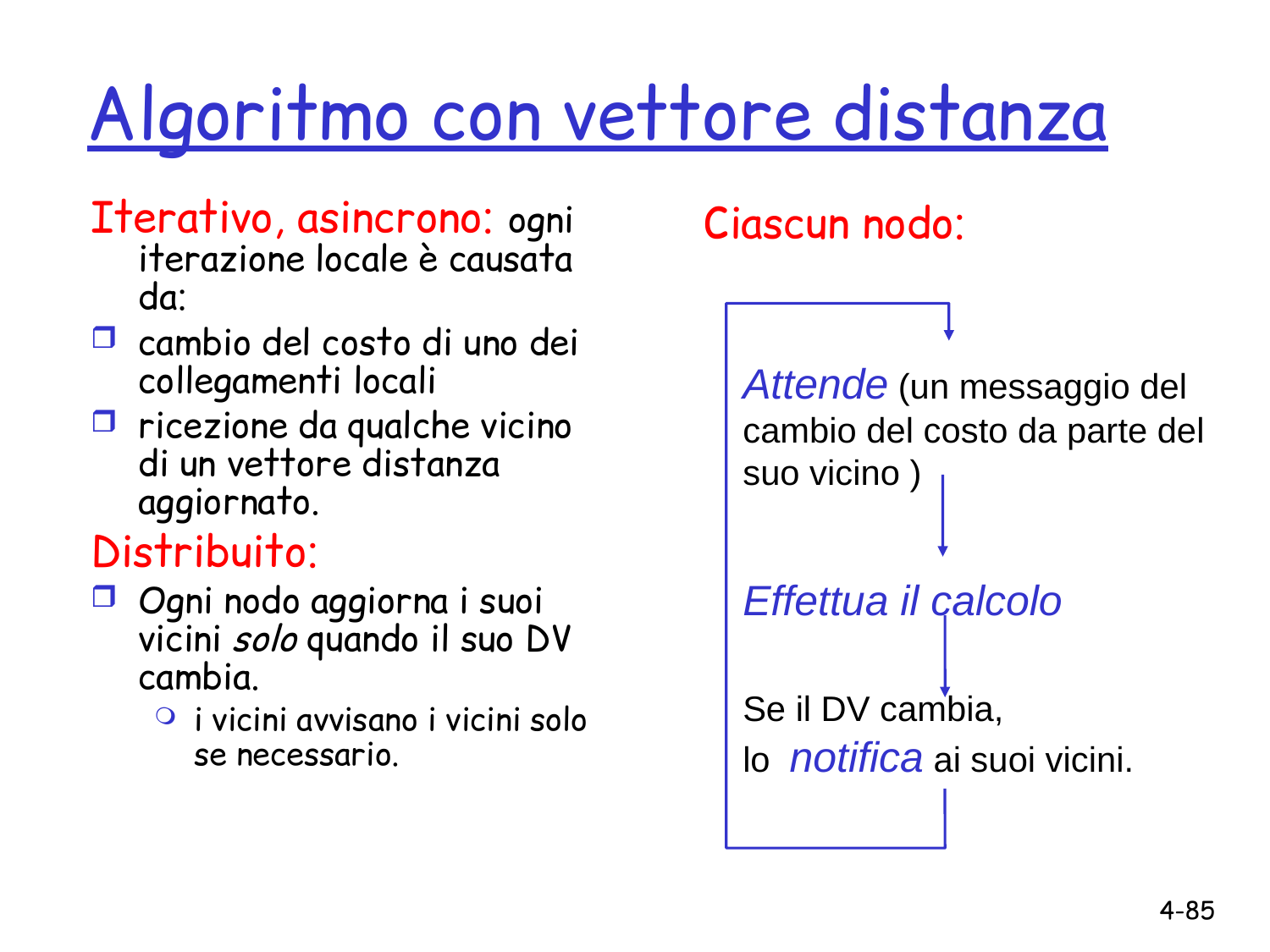

# Algoritmo con vettore distanza
Iterativo, asincrono: ogni iterazione locale è causata da:
cambio del costo di uno dei collegamenti locali
ricezione da qualche vicino di un vettore distanza aggiornato.
Distribuito:
Ogni nodo aggiorna i suoi vicini solo quando il suo DV cambia.
i vicini avvisano i vicini solo se necessario.
Ciascun nodo:

Attende (un messaggio del cambio del costo da parte del suo vicino )

Effettua il calcolo

Se il DV cambia,
lo  notifica ai suoi vicini.

4-85